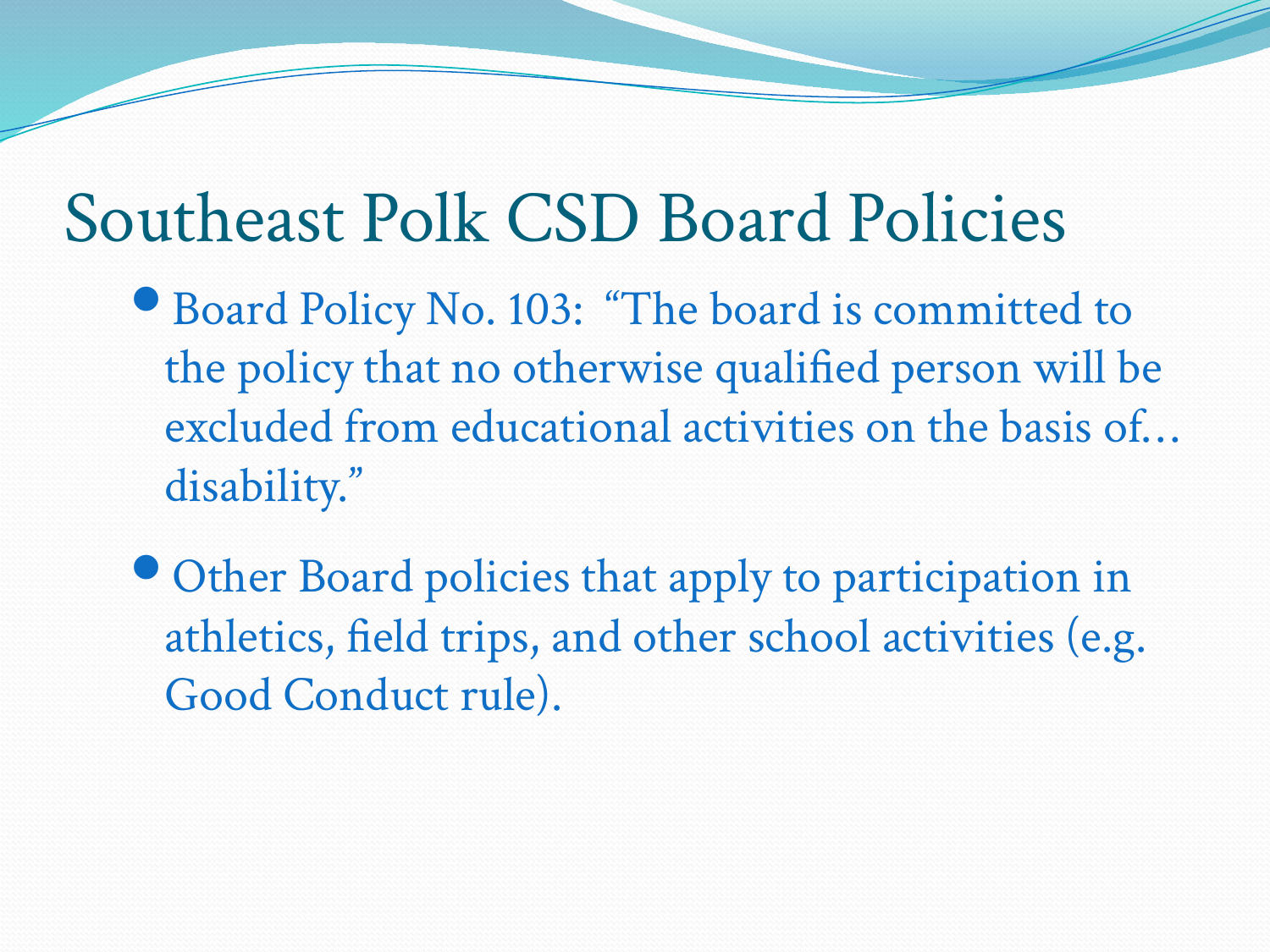

# Southeast Polk CSD Board Policies
Board Policy No. 103:  “The board is committed to the policy that no otherwise qualified person will be excluded from educational activities on the basis of…disability.”
Other Board policies that apply to participation in athletics, field trips, and other school activities (e.g. Good Conduct rule).